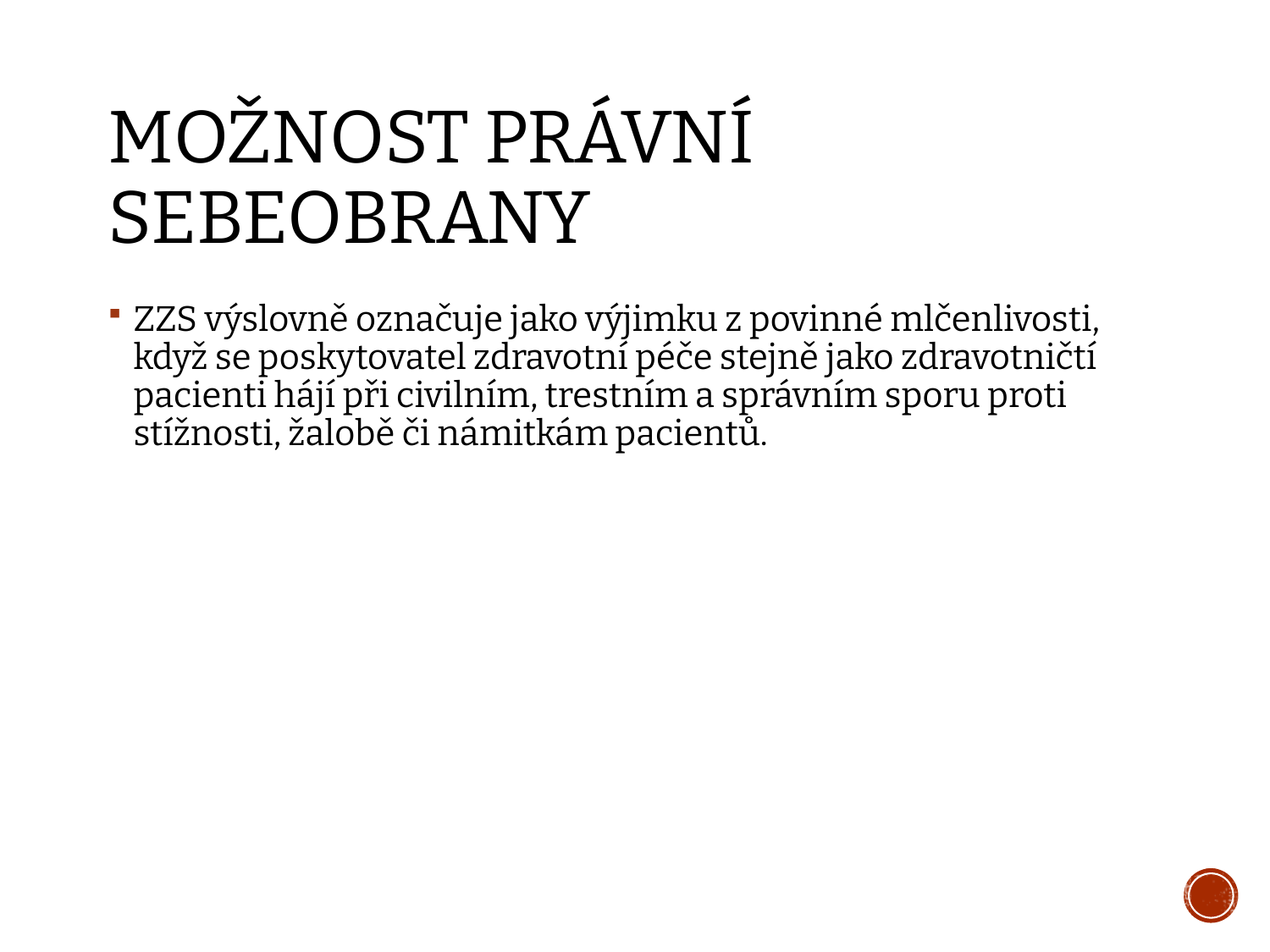

# Možnost právní sebeobrany
ZZS výslovně označuje jako výjimku z povinné mlčenlivosti, když se poskytovatel zdravotní péče stejně jako zdravotničtí pacienti hájí při civilním, trestním a správním sporu proti stížnosti, žalobě či námitkám pacientů.